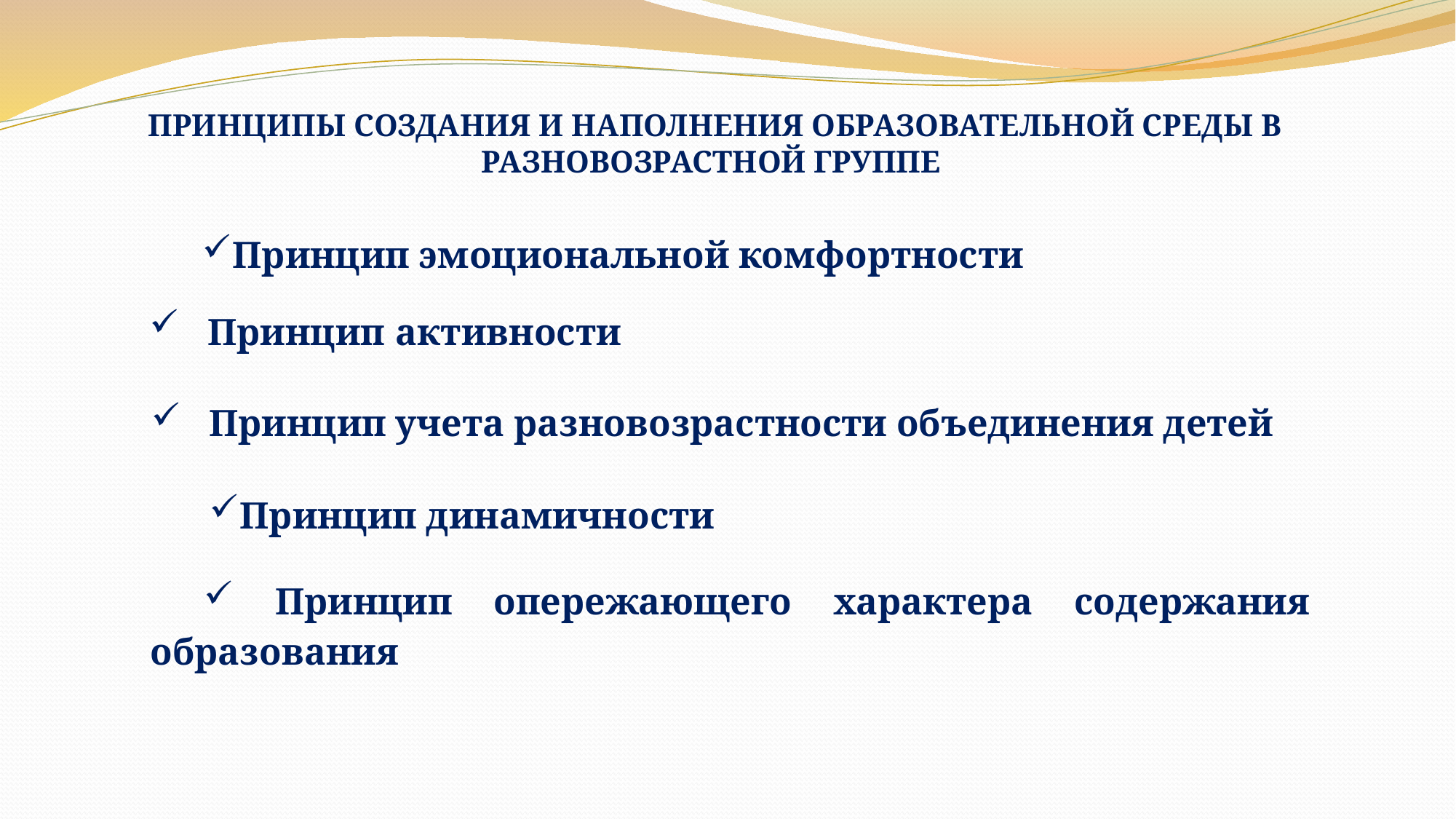

ПРИНЦИПЫ СОЗДАНИЯ И НАПОЛНЕНИЯ ОБРАЗОВАТЕЛЬНОЙ СРЕДЫ В РАЗНОВОЗРАСТНОЙ ГРУППЕ

Принцип эмоциональной комфортности

   Принцип активности

   Принцип учета разновозрастности объединения детей

Принцип динамичности

 Принцип опережающего характера содержания образования